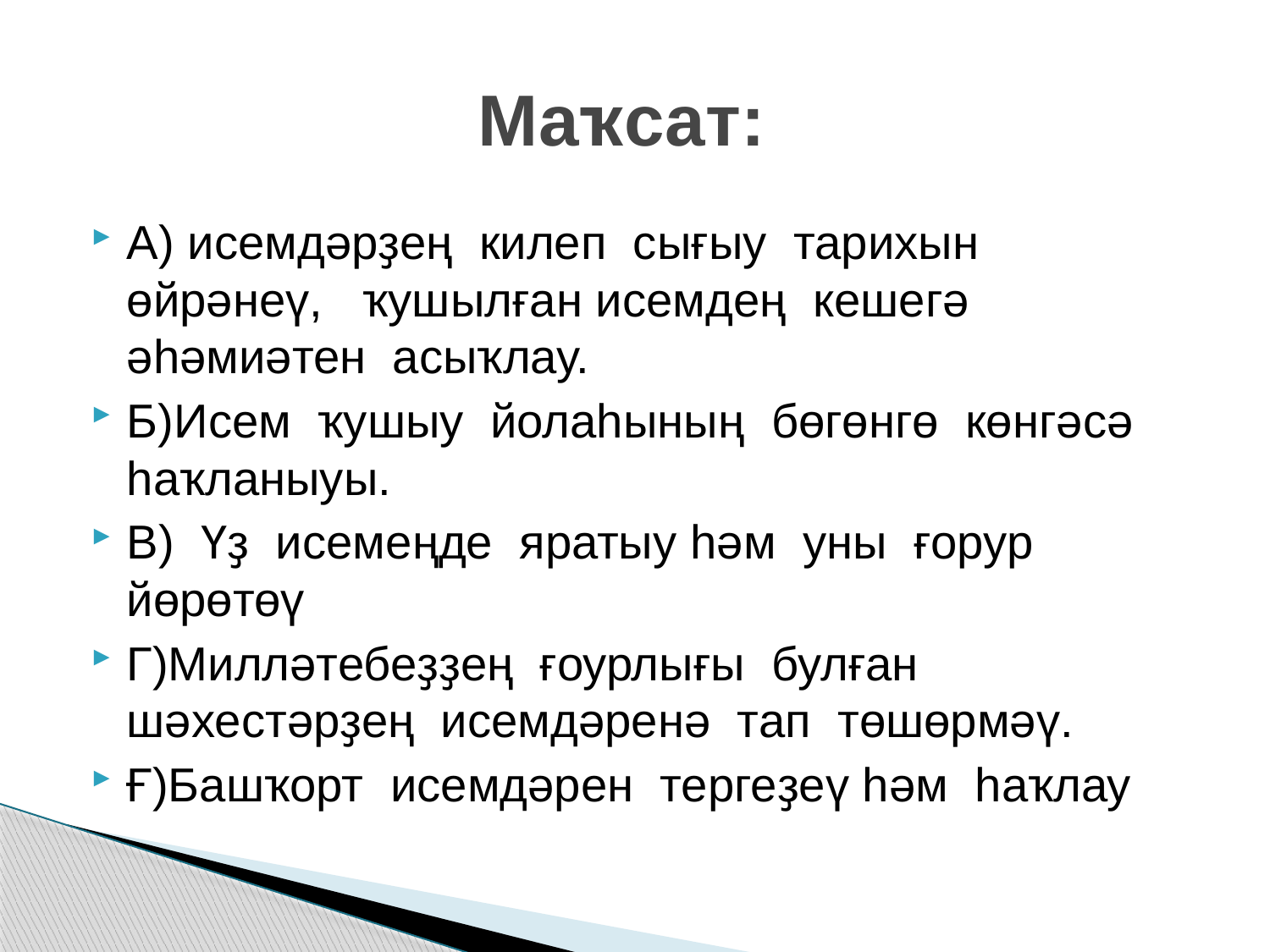

# Маҡсат:
А) исемдәрҙең  килеп  сығыу  тарихын  өйрәнеү,   ҡушылған исемдең  кешегә  әһәмиәтен  асыҡлау.
Б)Исем  ҡушыу  йолаһының  бөгөнгө  көнгәсә  һаҡланыуы.
В)  Үҙ  исемеңде  яратыу һәм  уны  ғорур  йөрөтөү
Г)Милләтебеҙҙең  ғоурлығы  булған  шәхестәрҙең  исемдәренә  тап  төшөрмәү.
Ғ)Башҡорт  исемдәрен  тергеҙеү һәм  һаҡлау